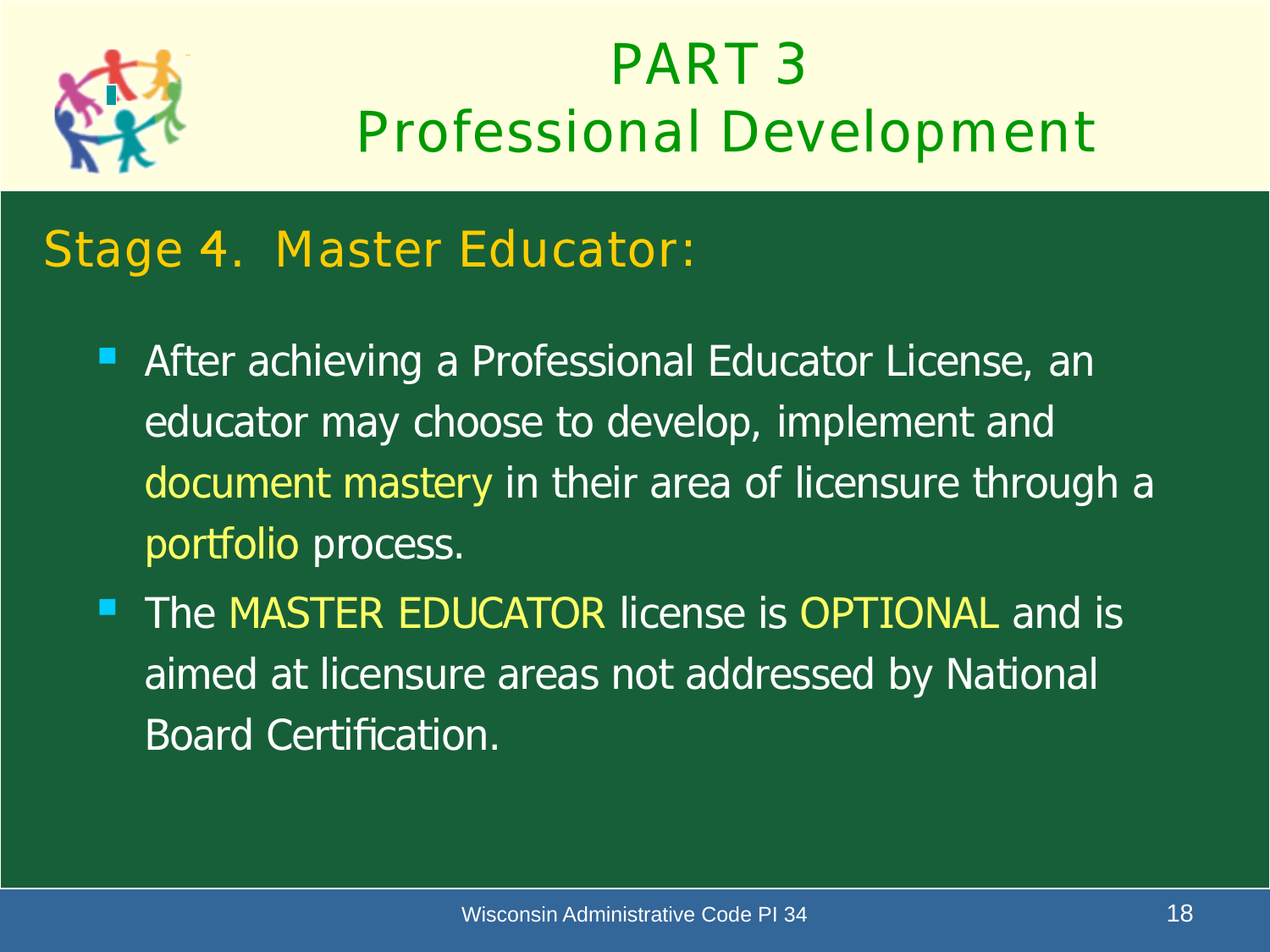

# PART 3 Professional Development

Stage 4.  Master Educator:
After achieving a Professional Educator License, an educator may choose to develop, implement and document mastery in their area of licensure through a portfolio process.
The MASTER EDUCATOR license is OPTIONAL and is aimed at licensure areas not addressed by National Board Certification.
Wisconsin Administrative Code PI 34
18